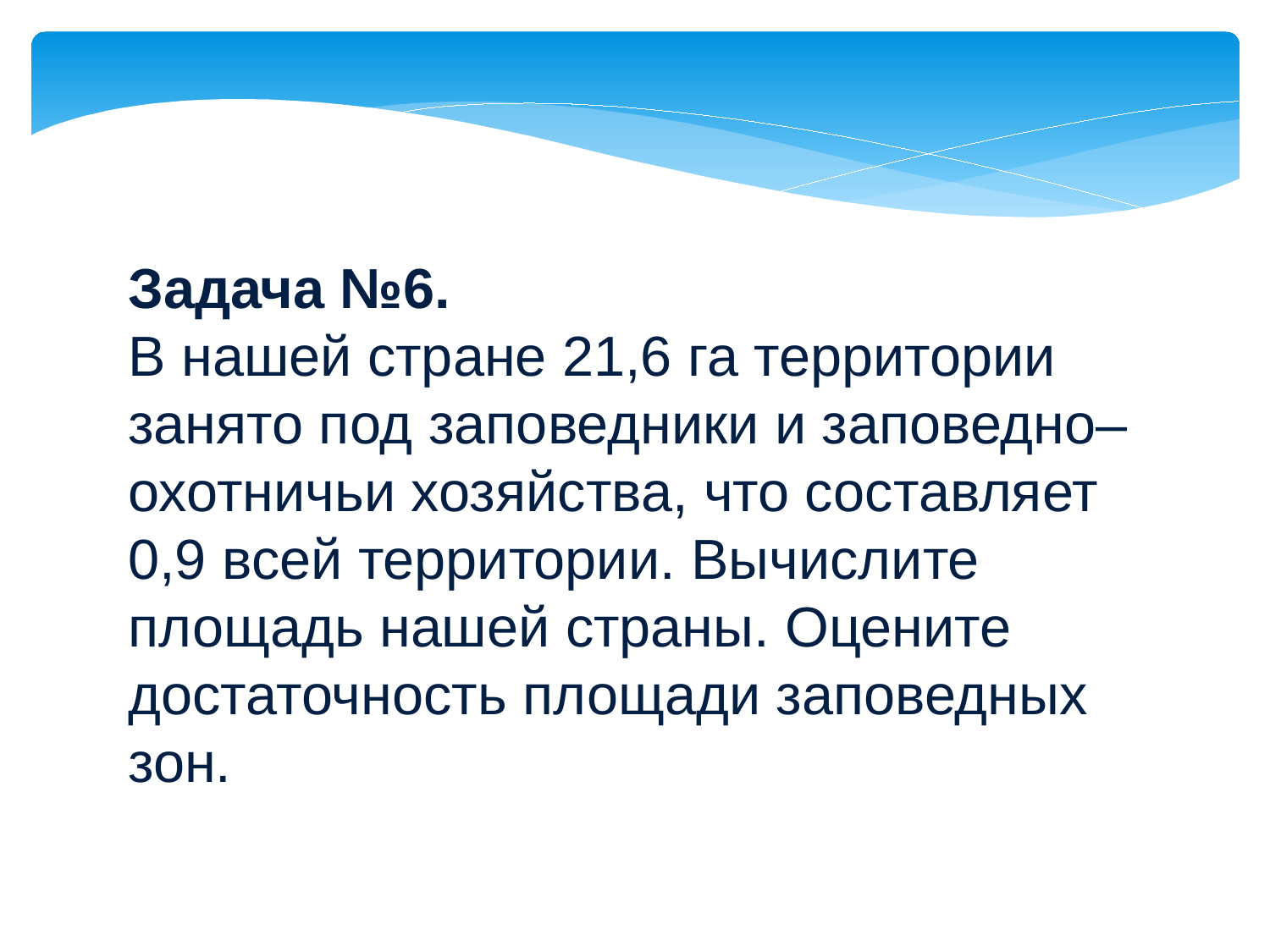

Задача №6.
В нашей стране 21,6 га территории занято под заповедники и заповедно–охотничьи хозяйства, что составляет 0,9 всей территории. Вычислите площадь нашей страны. Оцените достаточность площади заповедных зон.